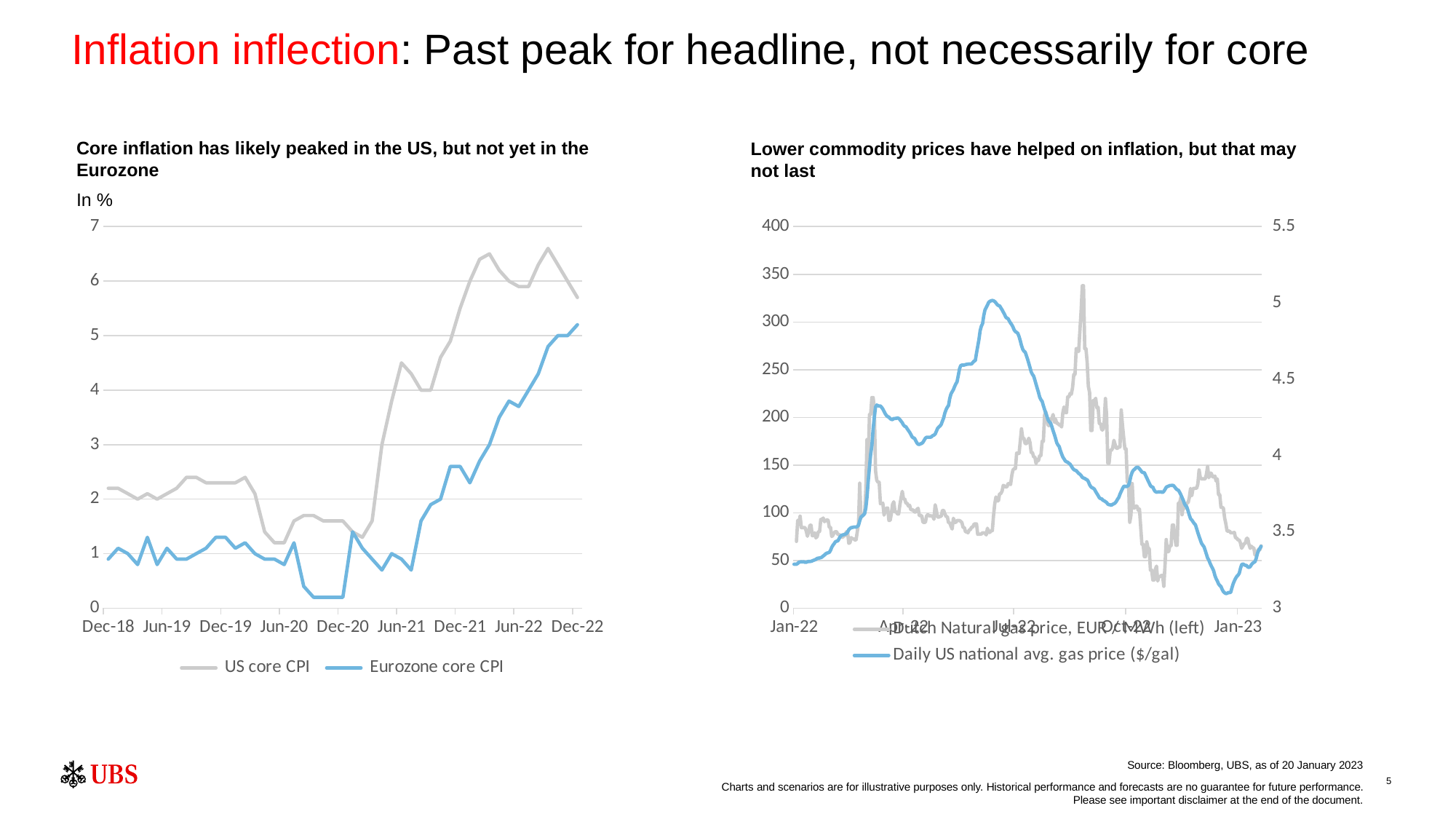

# Inflation inflection: Past peak for headline, not necessarily for core
Core inflation has likely peaked in the US, but not yet in the Eurozone
In %
Lower commodity prices have helped on inflation, but that may not last

### Chart

| Category |  US core CPI  |  Eurozone core CPI |
|---|---|---|
| 43465 | 2.2 | 0.9 |
| 43496 | 2.2 | 1.1 |
| 43524 | 2.1 | 1.0 |
| 43555 | 2.0 | 0.8 |
| 43585 | 2.1 | 1.3 |
| 43616 | 2.0 | 0.8 |
| 43646 | 2.1 | 1.1 |
| 43677 | 2.2 | 0.9 |
| 43708 | 2.4 | 0.9 |
| 43738 | 2.4 | 1.0 |
| 43769 | 2.3 | 1.1 |
| 43799 | 2.3 | 1.3 |
| 43830 | 2.3 | 1.3 |
| 43861 | 2.3 | 1.1 |
| 43890 | 2.4 | 1.2 |
| 43921 | 2.1 | 1.0 |
| 43951 | 1.4 | 0.9 |
| 43982 | 1.2 | 0.9 |
| 44012 | 1.2 | 0.8 |
| 44043 | 1.6 | 1.2 |
| 44074 | 1.7 | 0.4 |
| 44104 | 1.7 | 0.2 |
| 44135 | 1.6 | 0.2 |
| 44165 | 1.6 | 0.2 |
| 44196 | 1.6 | 0.2 |
| 44227 | 1.4 | 1.4 |
| 44255 | 1.3 | 1.1 |
| 44286 | 1.6 | 0.9 |
| 44316 | 3.0 | 0.7 |
| 44347 | 3.8 | 1.0 |
| 44377 | 4.5 | 0.9 |
| 44408 | 4.3 | 0.7 |
| 44439 | 4.0 | 1.6 |
| 44469 | 4.0 | 1.9 |
| 44500 | 4.6 | 2.0 |
| 44530 | 4.9 | 2.6 |
| 44561 | 5.5 | 2.6 |
| 44592 | 6.0 | 2.3 |
| 44620 | 6.4 | 2.7 |
| 44651 | 6.5 | 3.0 |
| 44681 | 6.2 | 3.5 |
| 44712 | 6.0 | 3.8 |
| 44742 | 5.9 | 3.7 |
| 44773 | 5.9 | 4.0 |
| 44804 | 6.3 | 4.3 |
| 44834 | 6.6 | 4.8 |
| 44865 | 6.3 | 5.0 |
| 44895 | 6.0 | 5.0 |
| 44926 | 5.7 | 5.2 |

### Chart

| Category | Dutch Natural gas price, EUR / MWh (left) | Daily US national avg. gas price ($/gal) |
|---|---|---|
| 44562 | None | 3.288 |
| 44563 | None | 3.288 |
| 44564 | 70.0 | 3.288 |
| 44565 | 92.13 | 3.293 |
| 44566 | 87.6 | 3.301 |
| 44567 | 96.5 | 3.303 |
| 44568 | 84.4 | 3.304 |
| 44569 | 84.4 | 3.303 |
| 44570 | 84.5 | 3.304 |
| 44571 | 84.5 | 3.301 |
| 44572 | 81.0 | 3.301 |
| 44573 | 75.4 | 3.304 |
| 44574 | 79.95 | 3.306 |
| 44575 | 86.9 | 3.306 |
| 44576 | 86.9 | 3.307 |
| 44577 | 76.05 | 3.31 |
| 44578 | 76.05 | 3.314 |
| 44579 | 79.08 | 3.316 |
| 44580 | 73.75 | 3.32 |
| 44581 | 75.0 | 3.326 |
| 44582 | 80.3 | 3.328 |
| 44583 | 80.3 | 3.329 |
| 44584 | 93.0 | 3.331 |
| 44585 | 93.0 | 3.335 |
| 44586 | 94.5 | 3.342 |
| 44587 | 90.7 | 3.348 |
| 44588 | 91.7 | 3.356 |
| 44589 | 92.425 | 3.361 |
| 44590 | 92.425 | 3.363 |
| 44591 | 84.6 | 3.366 |
| 44592 | 84.6 | 3.379 |
| 44593 | 75.18 | 3.399 |
| 44594 | 76.5 | 3.413 |
| 44595 | 79.2 | 3.423 |
| 44596 | 80.2 | 3.435 |
| 44597 | 80.2 | 3.439 |
| 44598 | 77.295 | 3.441 |
| 44599 | 77.295 | 3.455 |
| 44600 | 75.65 | 3.469 |
| 44601 | 74.6 | 3.477 |
| 44602 | 74.275 | 3.48 |
| 44603 | 75.975 | 3.482 |
| 44604 | 75.975 | 3.485 |
| 44605 | 80.2 | 3.488 |
| 44606 | 80.2 | 3.498 |
| 44607 | 67.95 | 3.514 |
| 44608 | 68.8 | 3.522 |
| 44609 | 74.0 | 3.528 |
| 44610 | 72.7 | 3.529 |
| 44611 | 72.7 | 3.531 |
| 44612 | 71.5 | 3.532 |
| 44613 | 71.5 | 3.531 |
| 44614 | 80.3 | 3.535 |
| 44615 | 88.9 | 3.543 |
| 44616 | 131.0 | 3.572 |
| 44617 | 95.85 | 3.597 |
| 44618 | 95.85 | 3.604 |
| 44619 | 99.2 | 3.61 |
| 44620 | 99.2 | 3.619 |
| 44621 | 124.0 | 3.656 |
| 44622 | 176.8 | 3.728 |
| 44623 | 153.25 | 3.837 |
| 44624 | 203.0 | 3.922 |
| 44625 | 203.0 | 4.009 |
| 44626 | 220.8 | 4.065 |
| 44627 | 220.8 | 4.173 |
| 44628 | 210.0 | 4.252 |
| 44629 | 144.1 | 4.318 |
| 44630 | 134.03 | 4.331 |
| 44631 | 132.0 | 4.326 |
| 44632 | 132.0 | 4.325 |
| 44633 | 109.5 | 4.325 |
| 44634 | 109.5 | 4.316 |
| 44635 | 110.0 | 4.305 |
| 44636 | 97.6 | 4.289 |
| 44637 | 102.35 | 4.274 |
| 44638 | 104.975 | 4.262 |
| 44639 | 104.975 | 4.255 |
| 44640 | 92.0 | 4.252 |
| 44641 | 92.0 | 4.242 |
| 44642 | 98.85 | 4.237 |
| 44643 | 109.0 | 4.236 |
| 44644 | 111.5 | 4.243 |
| 44645 | 101.0 | 4.243 |
| 44646 | 101.0 | 4.244 |
| 44647 | 98.8 | 4.246 |
| 44648 | 98.8 | 4.244 |
| 44649 | 108.35 | 4.236 |
| 44650 | 115.75 | 4.225 |
| 44651 | 122.5 | 4.215 |
| 44652 | 114.5 | 4.2 |
| 44653 | 114.5 | 4.192 |
| 44654 | 109.975 | 4.189 |
| 44655 | 109.975 | 4.176 |
| 44656 | 107.05 | 4.164 |
| 44657 | 107.9 | 4.153 |
| 44658 | 103.45 | 4.139 |
| 44659 | 102.95 | 4.123 |
| 44660 | 102.95 | 4.116 |
| 44661 | 100.75 | 4.114 |
| 44662 | 100.75 | 4.098 |
| 44663 | 103.5 | 4.083 |
| 44664 | 104.7 | 4.074 |
| 44665 | 97.0 | 4.073 |
| 44666 | 97.0 | 4.077 |
| 44667 | 97.0 | 4.08 |
| 44668 | 90.0 | 4.087 |
| 44669 | 90.0 | 4.101 |
| 44670 | 90.0 | 4.114 |
| 44671 | 96.8 | 4.12 |
| 44672 | 98.0 | 4.12 |
| 44673 | 96.9 | 4.12 |
| 44674 | 96.9 | 4.12 |
| 44675 | 96.65 | 4.123 |
| 44676 | 96.65 | 4.131 |
| 44677 | 93.225 | 4.134 |
| 44678 | 108.4 | 4.141 |
| 44679 | 102.5 | 4.159 |
| 44680 | 95.4 | 4.178 |
| 44681 | 95.4 | 4.187 |
| 44682 | 96.25 | 4.194 |
| 44683 | 96.25 | 4.204 |
| 44684 | 102.5 | 4.226 |
| 44685 | 102.5 | 4.247 |
| 44686 | 99.0 | 4.279 |
| 44687 | 96.0 | 4.301 |
| 44688 | 96.0 | 4.317 |
| 44689 | 89.55 | 4.328 |
| 44690 | 89.55 | 4.374 |
| 44691 | 85.8 | 4.404 |
| 44692 | 83.0 | 4.418 |
| 44693 | 94.3 | 4.432 |
| 44694 | 89.95 | 4.452 |
| 44695 | 89.95 | 4.47 |
| 44696 | 91.9 | 4.483 |
| 44697 | 91.9 | 4.523 |
| 44698 | 91.9 | 4.567 |
| 44699 | 91.0 | 4.589 |
| 44700 | 89.7 | 4.593 |
| 44701 | 84.5 | 4.593 |
| 44702 | 84.5 | 4.593 |
| 44703 | 80.025 | 4.596 |
| 44704 | 80.025 | 4.598 |
| 44705 | 79.025 | 4.599 |
| 44706 | 81.9 | 4.6 |
| 44707 | 82.55 | 4.599 |
| 44708 | 85.0 | 4.601 |
| 44709 | 85.0 | 4.61 |
| 44710 | 88.2 | 4.619 |
| 44711 | 88.2 | 4.622 |
| 44712 | 88.35 | 4.671 |
| 44713 | 77.5 | 4.715 |
| 44714 | 77.5 | 4.761 |
| 44715 | 77.7 | 4.819 |
| 44716 | 77.7 | 4.848 |
| 44717 | 79.0 | 4.865 |
| 44718 | 79.0 | 4.919 |
| 44719 | 78.625 | 4.955 |
| 44720 | 76.8 | 4.97 |
| 44721 | 83.8 | 4.986 |
| 44722 | 79.5 | 5.004 |
| 44723 | 79.5 | 5.01 |
| 44724 | 81.2 | 5.014 |
| 44725 | 81.2 | 5.016 |
| 44726 | 97.0 | 5.014 |
| 44727 | 109.5 | 5.009 |
| 44728 | 116.6 | 5.0 |
| 44729 | 112.5 | 4.989 |
| 44730 | 112.5 | 4.983 |
| 44731 | 120.0 | 4.981 |
| 44732 | 120.0 | 4.968 |
| 44733 | 122.7 | 4.955 |
| 44734 | 128.7 | 4.94 |
| 44735 | 128.0 | 4.926 |
| 44736 | 127.15 | 4.908 |
| 44737 | 127.15 | 4.9 |
| 44738 | 130.65 | 4.897 |
| 44739 | 130.65 | 4.881 |
| 44740 | 129.55 | 4.868 |
| 44741 | 139.1 | 4.857 |
| 44742 | 145.0 | 4.842 |
| 44743 | 146.3 | 4.822 |
| 44744 | 146.3 | 4.812 |
| 44745 | 162.5 | 4.807 |
| 44746 | 162.5 | 4.8 |
| 44747 | 162.25 | 4.779 |
| 44748 | 175.25 | 4.752 |
| 44749 | 188.0 | 4.721 |
| 44750 | 178.25 | 4.696 |
| 44751 | 178.25 | 4.684 |
| 44752 | 172.5 | 4.678 |
| 44753 | 172.5 | 4.655 |
| 44754 | 174.7 | 4.631 |
| 44755 | 178.25 | 4.605 |
| 44756 | 173.675 | 4.577 |
| 44757 | 163.25 | 4.548 |
| 44758 | 163.25 | 4.532 |
| 44759 | 158.5 | 4.521 |
| 44760 | 158.5 | 4.495 |
| 44761 | 151.6 | 4.467 |
| 44762 | 156.0 | 4.44 |
| 44763 | 154.7 | 4.413 |
| 44764 | 160.0 | 4.382 |
| 44765 | 160.0 | 4.366 |
| 44766 | 175.0 | 4.355 |
| 44767 | 175.0 | 4.327 |
| 44768 | 202.5 | 4.302 |
| 44769 | 206.0 | 4.278 |
| 44770 | 199.25 | 4.255 |
| 44771 | 191.5 | 4.232 |
| 44772 | 191.5 | 4.22 |
| 44773 | 198.75 | 4.212 |
| 44774 | 198.75 | 4.189 |
| 44775 | 203.0 | 4.163 |
| 44776 | 195.0 | 4.139 |
| 44777 | 198.25 | 4.113 |
| 44778 | 193.75 | 4.084 |
| 44779 | 193.75 | 4.069 |
| 44780 | 192.015 | 4.059 |
| 44781 | 192.015 | 4.033 |
| 44782 | 190.0 | 4.01 |
| 44783 | 205.0 | 3.99 |
| 44784 | 211.0 | 3.978 |
| 44785 | 205.0 | 3.965 |
| 44786 | 205.0 | 3.959 |
| 44787 | 221.5 | 3.956 |
| 44788 | 221.5 | 3.949 |
| 44789 | 225.08 | 3.943 |
| 44790 | 224.4 | 3.931 |
| 44791 | 231.0 | 3.918 |
| 44792 | 245.0 | 3.908 |
| 44793 | 245.0 | 3.904 |
| 44794 | 272.0 | 3.901 |
| 44795 | 272.0 | 3.892 |
| 44796 | 269.0 | 3.883 |
| 44797 | 289.85 | 3.878 |
| 44798 | 311.5 | 3.869 |
| 44799 | 338.0 | 3.857 |
| 44800 | 338.0 | 3.853 |
| 44801 | 272.025 | 3.85 |
| 44802 | 272.025 | 3.844 |
| 44803 | 258.0 | 3.841 |
| 44804 | 232.5 | 3.829 |
| 44805 | 226.0 | 3.809 |
| 44806 | 186.3 | 3.796 |
| 44807 | 186.3 | 3.789 |
| 44808 | 217.6 | 3.786 |
| 44809 | 217.6 | 3.779 |
| 44810 | 220.0 | 3.764 |
| 44811 | 210.0 | 3.751 |
| 44812 | 210.6 | 3.738 |
| 44813 | 193.65 | 3.724 |
| 44814 | 193.65 | 3.718 |
| 44815 | 187.0 | 3.716 |
| 44816 | 187.0 | 3.707 |
| 44817 | 194.5 | 3.703 |
| 44818 | 219.8 | 3.698 |
| 44819 | 202.0 | 3.692 |
| 44820 | 152.0 | 3.682 |
| 44821 | 152.0 | 3.678 |
| 44822 | 165.5 | 3.677 |
| 44823 | 165.5 | 3.674 |
| 44824 | 168.1 | 3.681 |
| 44825 | 176.0 | 3.684 |
| 44826 | 171.5 | 3.689 |
| 44827 | 167.65 | 3.7 |
| 44828 | 167.65 | 3.714 |
| 44829 | 169.0 | 3.725 |
| 44830 | 169.0 | 3.747 |
| 44831 | 207.8 | 3.765 |
| 44832 | 192.4 | 3.782 |
| 44833 | 179.5 | 3.797 |
| 44834 | 167.0 | 3.8 |
| 44835 | 167.0 | 3.796 |
| 44836 | 132.42 | 3.799 |
| 44837 | 132.42 | 3.805 |
| 44838 | 90.0 | 3.831 |
| 44839 | 97.3 | 3.867 |
| 44840 | 130.65 | 3.891 |
| 44841 | 105.0 | 3.904 |
| 44842 | 105.0 | 3.91 |
| 44843 | 107.0 | 3.919 |
| 44844 | 107.0 | 3.923 |
| 44845 | 102.5 | 3.922 |
| 44846 | 104.0 | 3.913 |
| 44847 | 85.0 | 3.903 |
| 44848 | 67.0 | 3.892 |
| 44849 | 67.0 | 3.888 |
| 44850 | 54.0 | 3.888 |
| 44851 | 54.0 | 3.87 |
| 44852 | 69.5 | 3.854 |
| 44853 | 63.0 | 3.836 |
| 44854 | 62.4 | 3.82 |
| 44855 | 40.0 | 3.803 |
| 44856 | 40.0 | 3.795 |
| 44857 | 29.55 | 3.793 |
| 44858 | 29.55 | 3.775 |
| 44859 | 40.5 | 3.764 |
| 44860 | 44.05 | 3.76 |
| 44861 | 28.5 | 3.761 |
| 44862 | 33.25 | 3.761 |
| 44863 | 33.25 | 3.761 |
| 44864 | 34.35 | 3.762 |
| 44865 | 34.35 | 3.758 |
| 44866 | 22.9 | 3.765 |
| 44867 | 45.0 | 3.778 |
| 44868 | 72.0 | 3.792 |
| 44869 | 59.12 | 3.797 |
| 44870 | 59.12 | 3.8 |
| 44871 | 65.5 | 3.804 |
| 44872 | 65.5 | 3.804 |
| 44873 | 87.1 | 3.805 |
| 44874 | 87.15 | 3.803 |
| 44875 | 76.0 | 3.794 |
| 44876 | 66.0 | 3.783 |
| 44877 | 66.0 | 3.776 |
| 44878 | 110.0 | 3.773 |
| 44879 | 110.0 | 3.759 |
| 44880 | 116.0 | 3.743 |
| 44881 | 98.0 | 3.725 |
| 44882 | 106.55 | 3.707 |
| 44883 | 105.0 | 3.684 |
| 44884 | 105.0 | 3.671 |
| 44885 | 110.55 | 3.662 |
| 44886 | 110.55 | 3.636 |
| 44887 | 116.0 | 3.609 |
| 44888 | 125.5 | 3.586 |
| 44889 | 117.9 | 3.578 |
| 44890 | 125.5 | 3.566 |
| 44891 | 125.5 | 3.555 |
| 44892 | 125.75 | 3.546 |
| 44893 | 125.75 | 3.521 |
| 44894 | 130.0 | 3.495 |
| 44895 | 144.9 | 3.47 |
| 44896 | 137.0 | 3.448 |
| 44897 | 135.5 | 3.425 |
| 44898 | 135.5 | 3.413 |
| 44899 | 135.5 | 3.403 |
| 44900 | 135.5 | 3.38 |
| 44901 | 140.0 | 3.355 |
| 44902 | 148.501 | 3.329 |
| 44903 | 136.75 | 3.315 |
| 44904 | 141.5 | 3.295 |
| 44905 | 141.5 | 3.277 |
| 44906 | 137.7 | 3.262 |
| 44907 | 137.7 | 3.245 |
| 44908 | 138.5 | 3.214 |
| 44909 | 133.2 | 3.193 |
| 44910 | 135.5 | 3.178 |
| 44911 | 119.0 | 3.159 |
| 44912 | 119.0 | 3.149 |
| 44913 | 105.75 | 3.142 |
| 44914 | 105.75 | 3.123 |
| 44915 | 104.7 | 3.108 |
| 44916 | 94.7 | 3.101 |
| 44917 | 88.7 | 3.096 |
| 44918 | 80.75 | 3.097 |
| 44919 | 80.75 | 3.102 |
| 44920 | 80.75 | 3.102 |
| 44921 | 79.0 | 3.104 |
| 44922 | 79.0 | 3.133 |
| 44923 | 79.0 | 3.159 |
| 44924 | 79.4 | 3.179 |
| 44925 | 73.5 | 3.195 |
| 44926 | 73.5 | 3.208 |
| 44927 | 71.5 | 3.216 |
| 44928 | 71.5 | 3.228 |
| 44929 | 68.35 | 3.26 |
| 44930 | 62.855 | 3.285 |
| 44931 | 65.0 | 3.29 |
| 44932 | 67.75 | 3.285 |
| 44933 | 67.75 | 3.281 |
| 44934 | 73.15 | 3.28 |
| 44935 | 73.15 | 3.27 |
| 44936 | 67.0 | 3.267 |
| 44937 | 62.75 | 3.272 |
| 44938 | 64.95 | 3.285 |
| 44939 | 63.3 | 3.294 |
| 44940 | 63.3 | 3.3 |
| 44941 | 55.5 | 3.305 |
| 44942 | 55.5 | 3.327 |
| 44943 | 59.85 | 3.359 |
| 44944 | 61.9 | 3.379 |
| 44945 | 61.25 | 3.392 |
| 44946 | 65.35 | 3.405 |
Source: Bloomberg, UBS, as of 20 January 2023
Charts and scenarios are for illustrative purposes only. Historical performance and forecasts are no guarantee for future performance.
Please see important disclaimer at the end of the document.